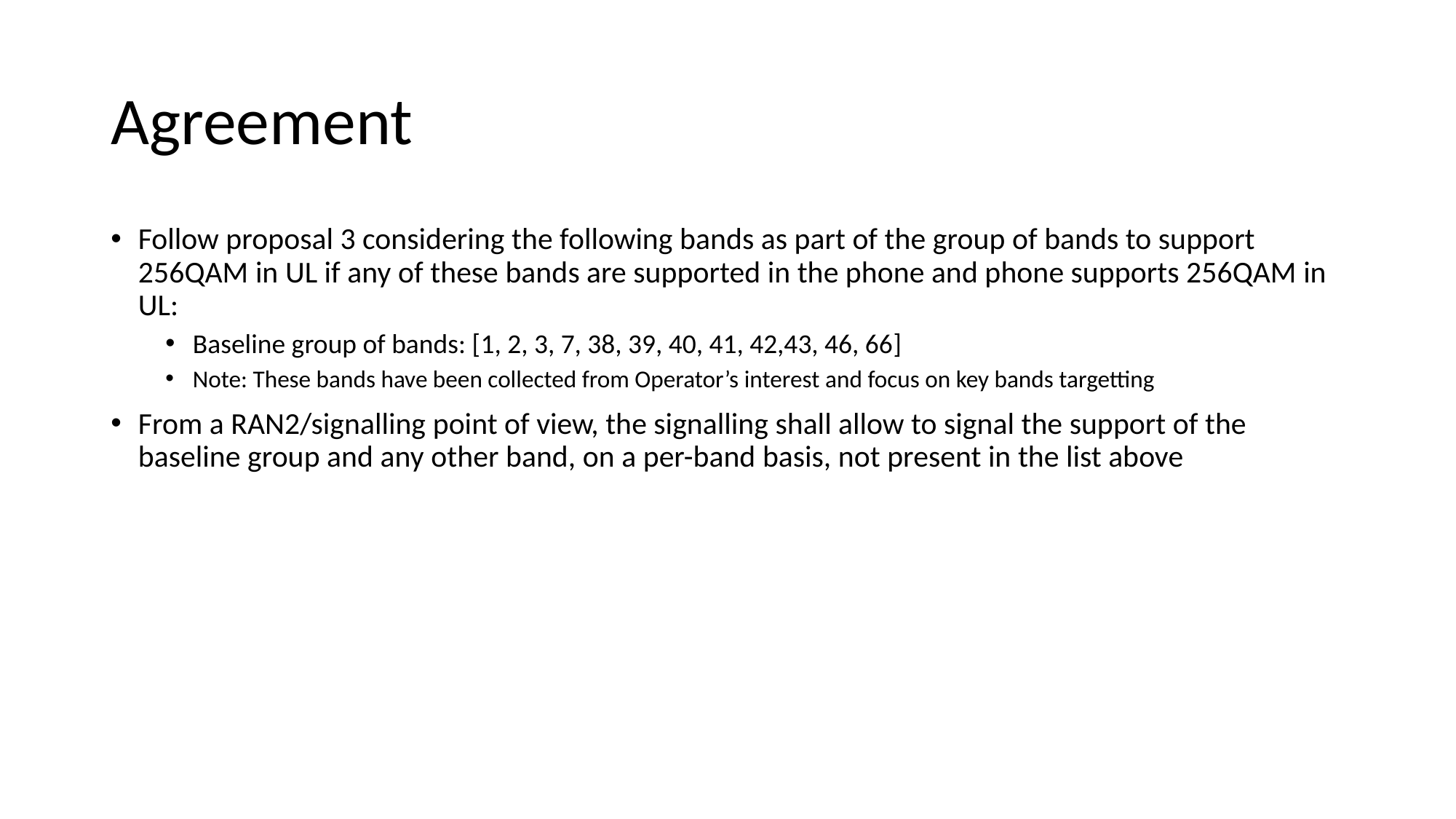

# Agreement
Follow proposal 3 considering the following bands as part of the group of bands to support 256QAM in UL if any of these bands are supported in the phone and phone supports 256QAM in UL:
Baseline group of bands: [1, 2, 3, 7, 38, 39, 40, 41, 42,43, 46, 66]
Note: These bands have been collected from Operator’s interest and focus on key bands targetting
From a RAN2/signalling point of view, the signalling shall allow to signal the support of the baseline group and any other band, on a per-band basis, not present in the list above